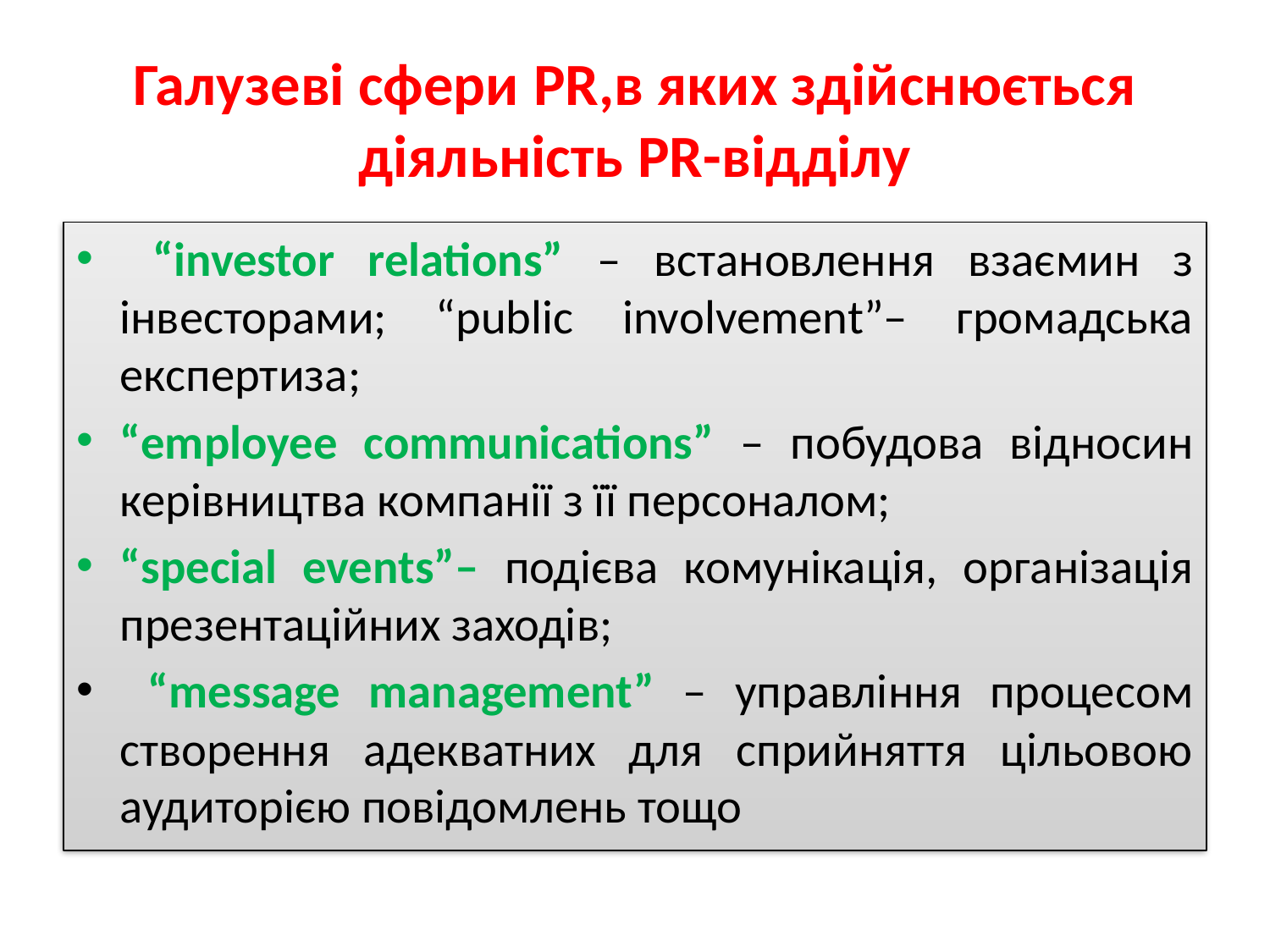

# Галузеві сфери PR,в яких здійснюється діяльність PR-відділу
 “investor relations” – встановлення взаємин з інвесторами; “public involvement”– громадська експертиза;
“employee communications” – побудова відносин керівництва компанії з її персоналом;
“special events”– подієва комунікація, організація презентаційних заходів;
 “message management” – управління процесом створення адекватних для сприйняття цільовою аудиторією повідомлень тощо